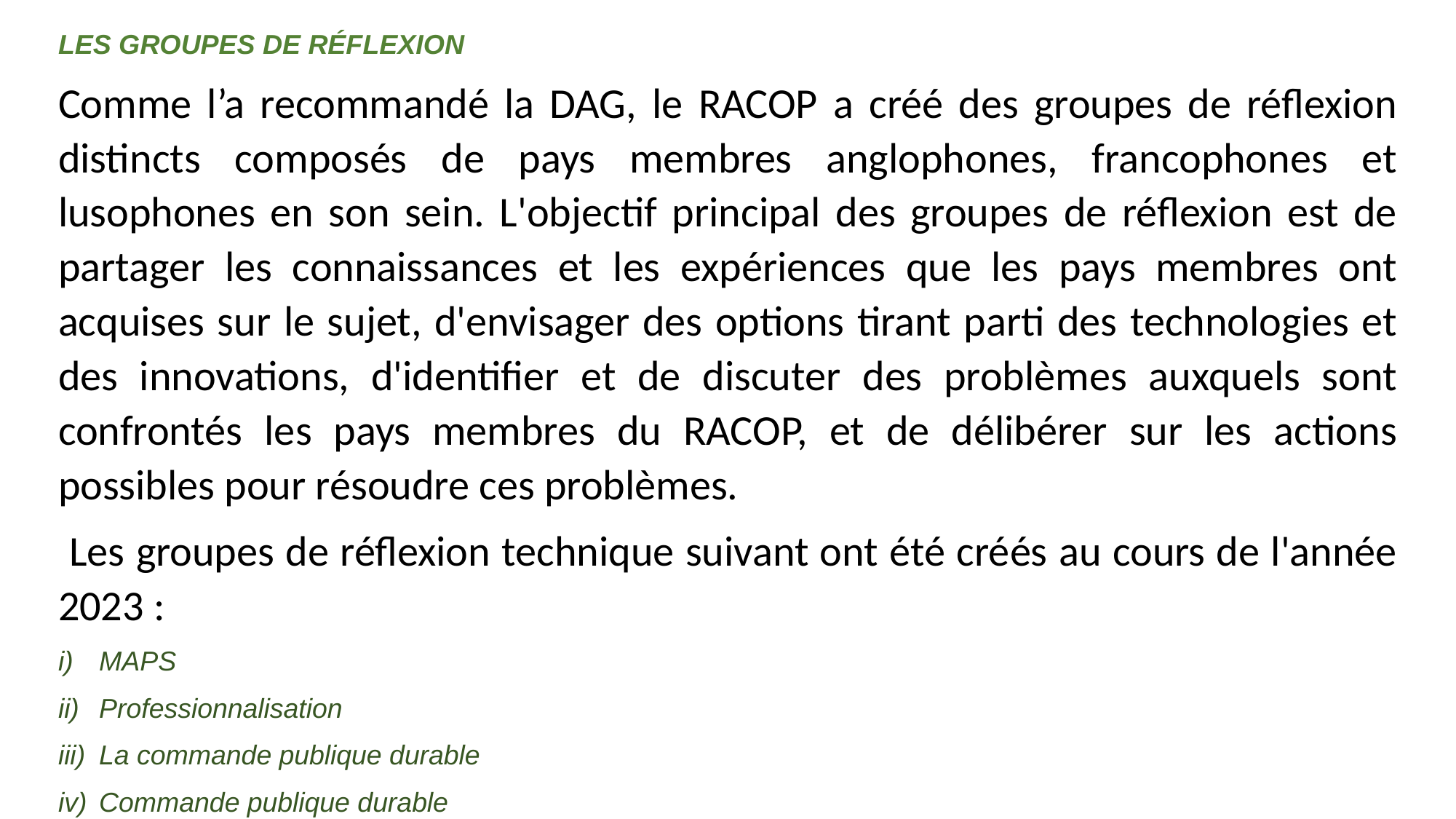

LES GROUPES DE RÉFLEXION
Comme l’a recommandé la DAG, le RACOP a créé des groupes de réflexion distincts composés de pays membres anglophones, francophones et lusophones en son sein. L'objectif principal des groupes de réflexion est de partager les connaissances et les expériences que les pays membres ont acquises sur le sujet, d'envisager des options tirant parti des technologies et des innovations, d'identifier et de discuter des problèmes auxquels sont confrontés les pays membres du RACOP, et de délibérer sur les actions possibles pour résoudre ces problèmes.
 Les groupes de réflexion technique suivant ont été créés au cours de l'année 2023 :
MAPS
Professionnalisation
La commande publique durable
Commande publique durable